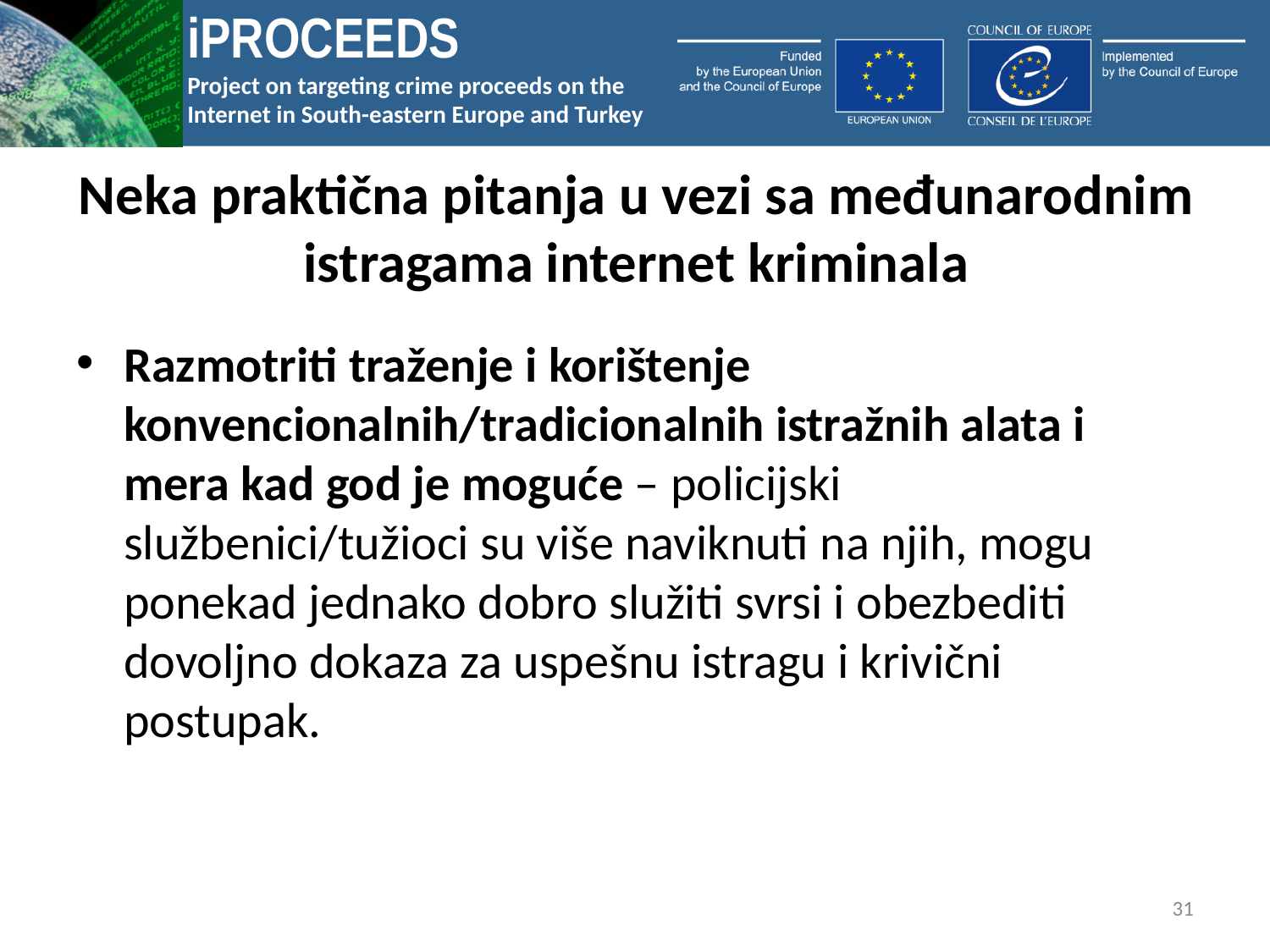

# Neka praktična pitanja u vezi sa međunarodnim istragama internet kriminala
Razmotriti traženje i korištenje konvencionalnih/tradicionalnih istražnih alata i mera kad god je moguće – policijski službenici/tužioci su više naviknuti na njih, mogu ponekad jednako dobro služiti svrsi i obezbediti dovoljno dokaza za uspešnu istragu i krivični postupak.
31